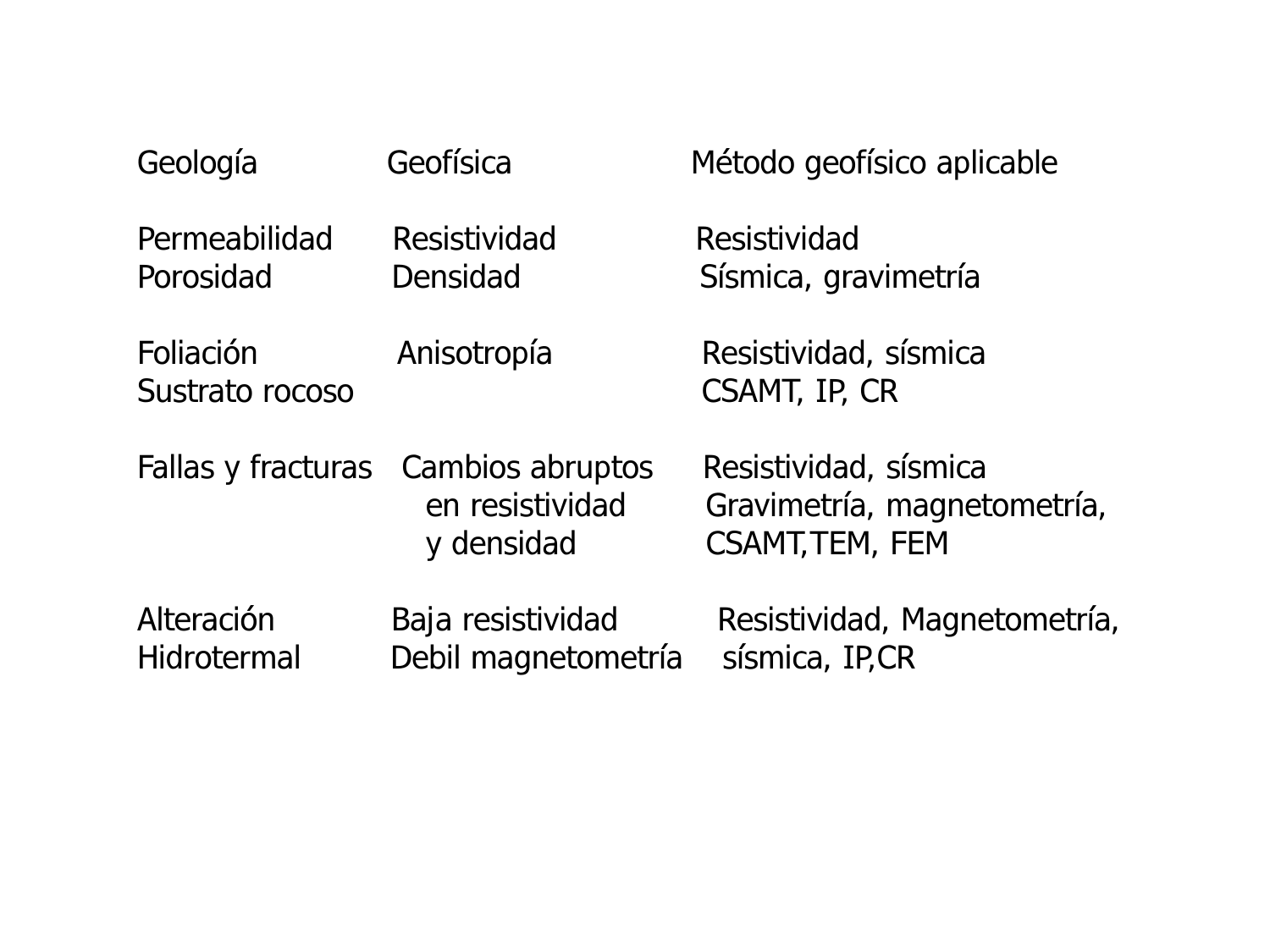

Geología             Geofísica                  Método geofísico aplicable

Permeabilidad      Resistividad              Resistividad
Porosidad            Densidad                  Sísmica, gravimetría

Foliación              Anisotropía               Resistividad, sísmica
Sustrato rocoso                                   CSAMT, IP, CR

Fallas y fracturas   Cambios abruptos     Resistividad, sísmica
                             en resistividad        Gravimetría, magnetometría,
                             y densidad             CSAMT,TEM, FEM

Alteración	Baja resistividad          Resistividad, Magnetometría,
Hidrotermal         Debil magnetometría    sísmica, IP,CR